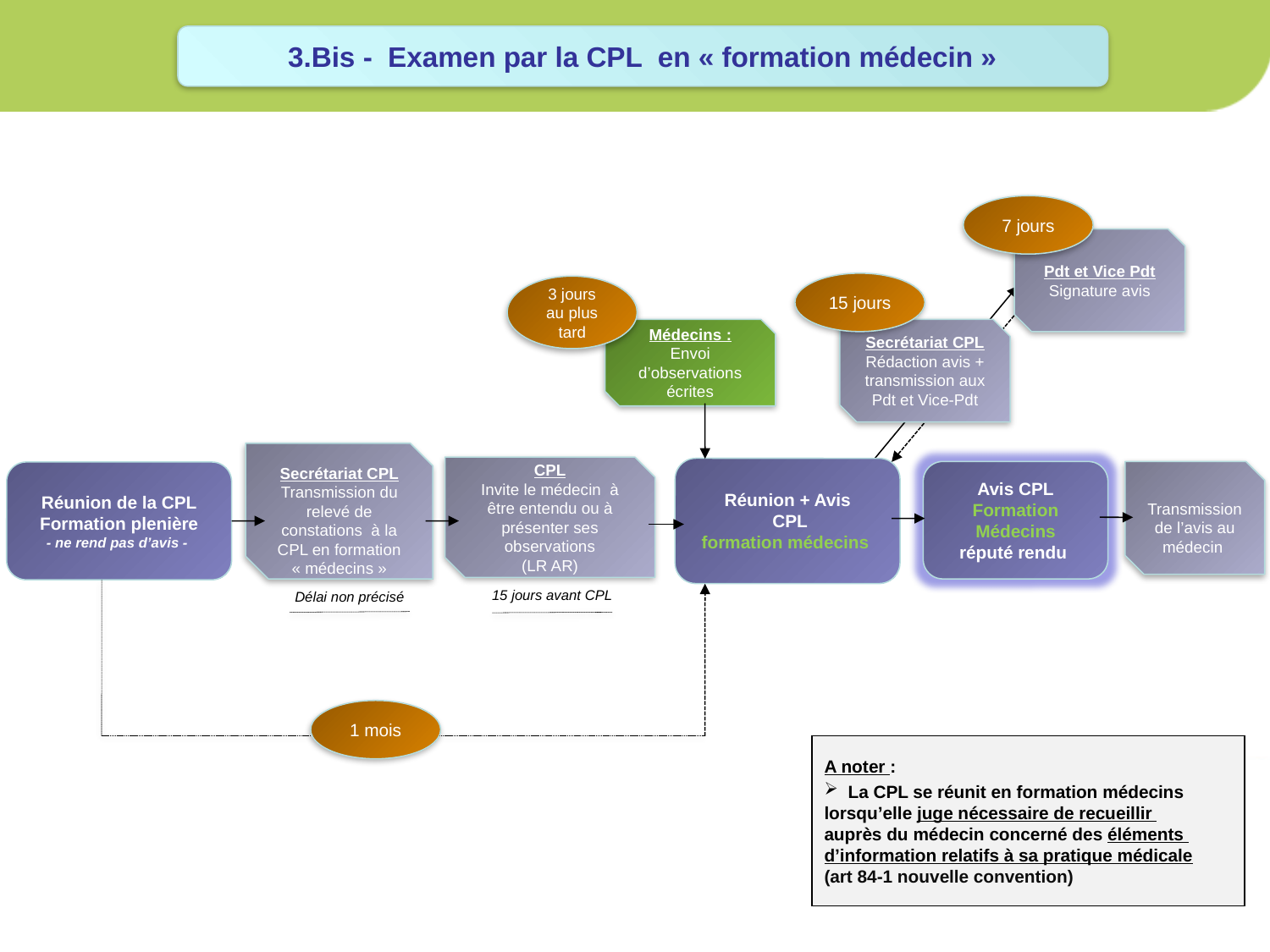

3.Bis -  Examen par la CPL  en « formation médecin »
7 jours
Pdt et Vice Pdt
Signature avis
15 jours
3 jours au plus tard

Médecins :
Envoi d’observations écrites
Secrétariat CPL
Rédaction avis + transmission aux Pdt et Vice-Pdt

Secrétariat CPL
Transmission du relevé de constations  à la CPL en formation « médecins »
CPL
Invite le médecin  à être entendu ou à présenter ses observations
(LR AR)
Réunion + Avis
 CPL
formation médecins

Avis CPL
Formation
Médecins
réputé rendu

Transmission de l’avis au médecin
Réunion de la CPL
Formation plenière
- ne rend pas d’avis -

15 jours avant CPL
Délai non précisé

1 mois
A noter :

La CPL se réunit en formation médecins
lorsqu’elle juge nécessaire de recueillir
auprès du médecin concerné des éléments
d’information relatifs à sa pratique médicale
(art 84-1 nouvelle convention)